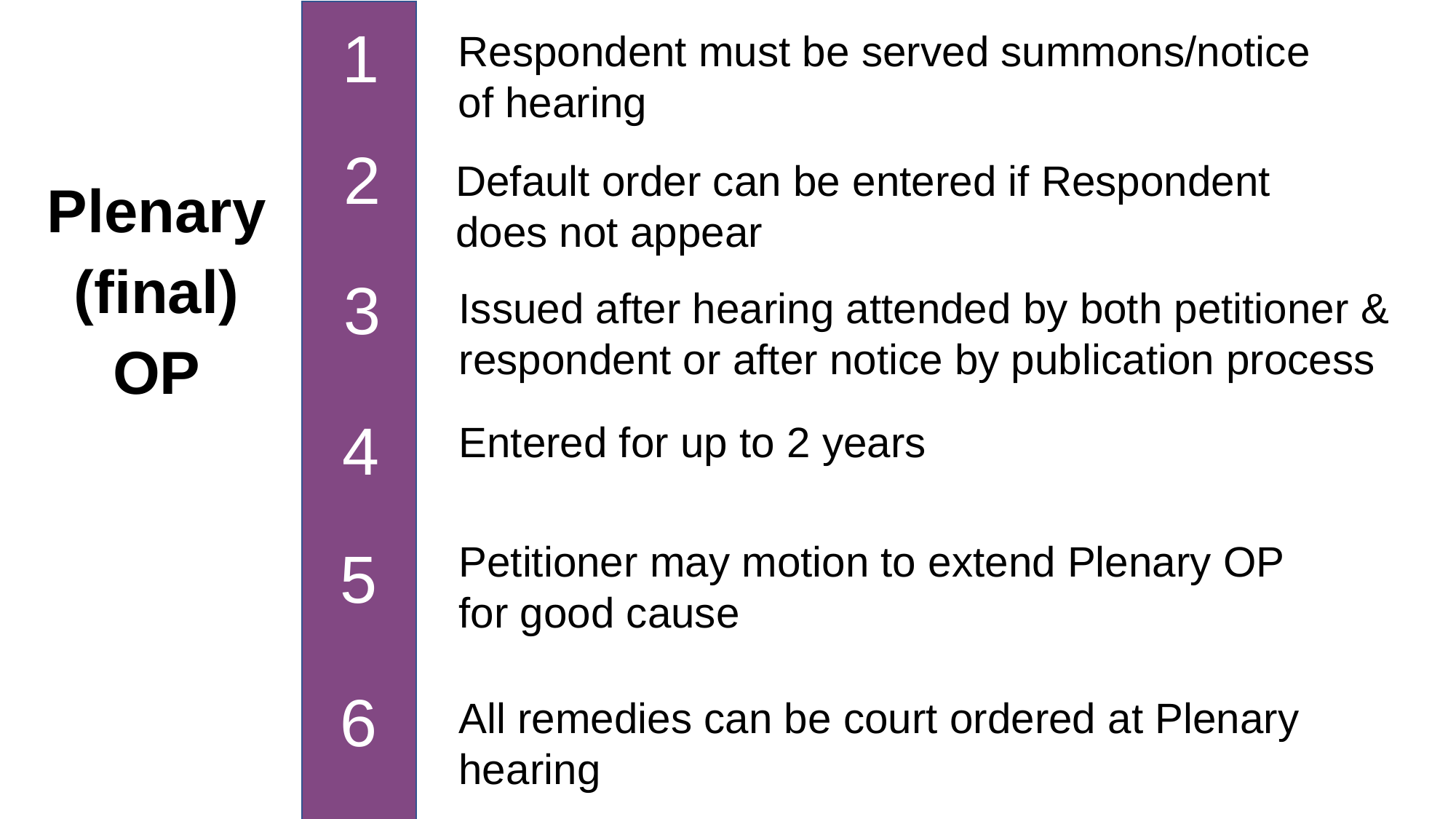

1
Respondent must be served summons/notice of hearing
2
Default order can be entered if Respondent does not appear
Plenary
 (final)
OP
3
Issued after hearing attended by both petitioner & respondent or after notice by publication process
4
Entered for up to 2 years
Petitioner may motion to extend Plenary OP for good cause
5
6
All remedies can be court ordered at Plenary hearing